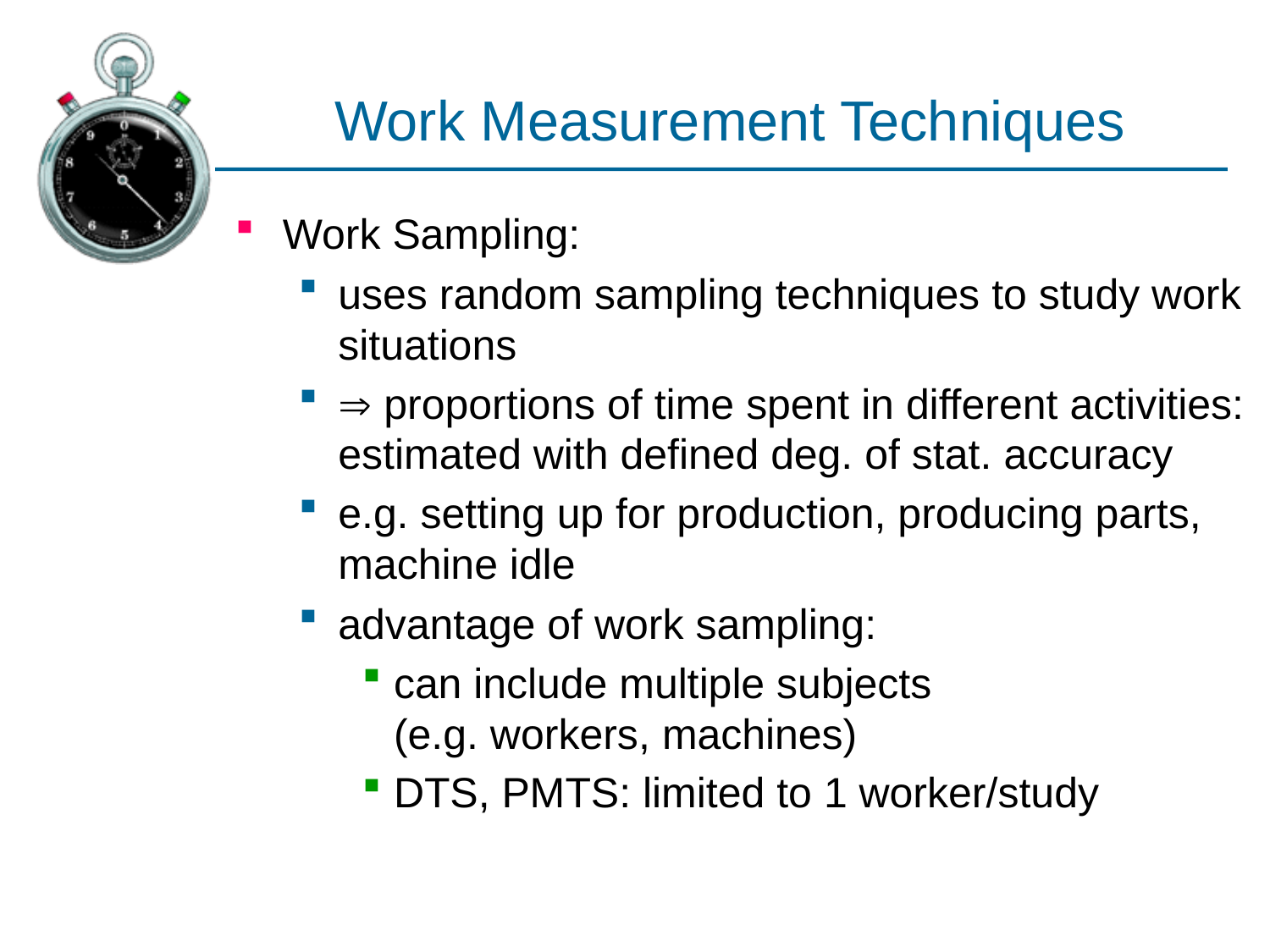

# Work Measurement Techniques
Work Sampling:
uses random sampling techniques to study work situations
⇒ proportions of time spent in different activities: estimated with defined deg. of stat. accuracy
e.g. setting up for production, producing parts, machine idle
advantage of work sampling:
can include multiple subjects
(e.g. workers, machines)
DTS, PMTS: limited to 1 worker/study